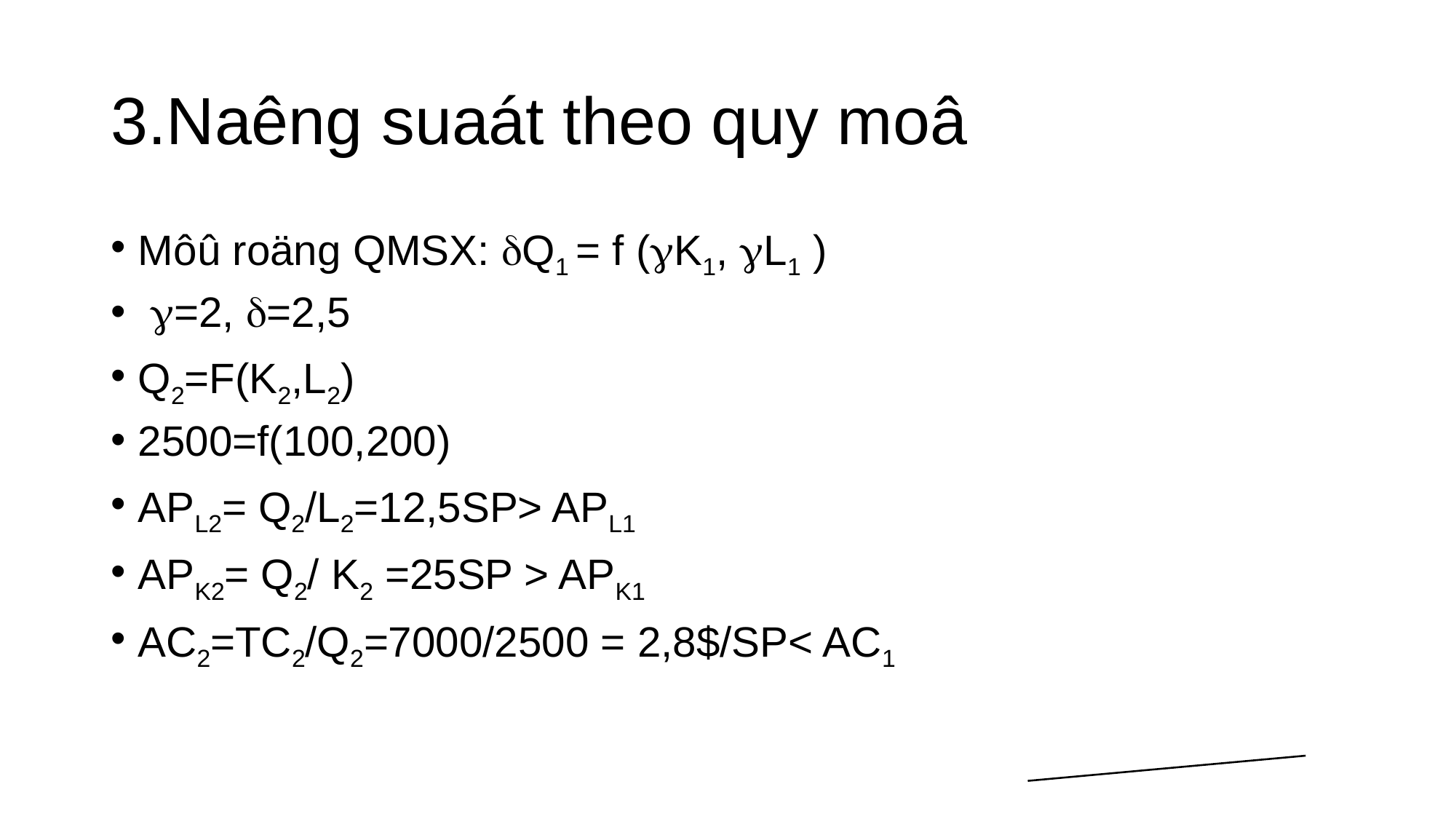

# 3.Naêng suaát theo quy moâ
Môû roäng QMSX: δQ1 = f (γK1, γL1 )
 γ=2, δ=2,5
Q2=F(K2,L2)
2500=f(100,200)
APL2= Q2/L2=12,5SP> APL1
APK2= Q2/ K2 =25SP > APK1
AC2=TC2/Q2=7000/2500 = 2,8$/SP< AC1